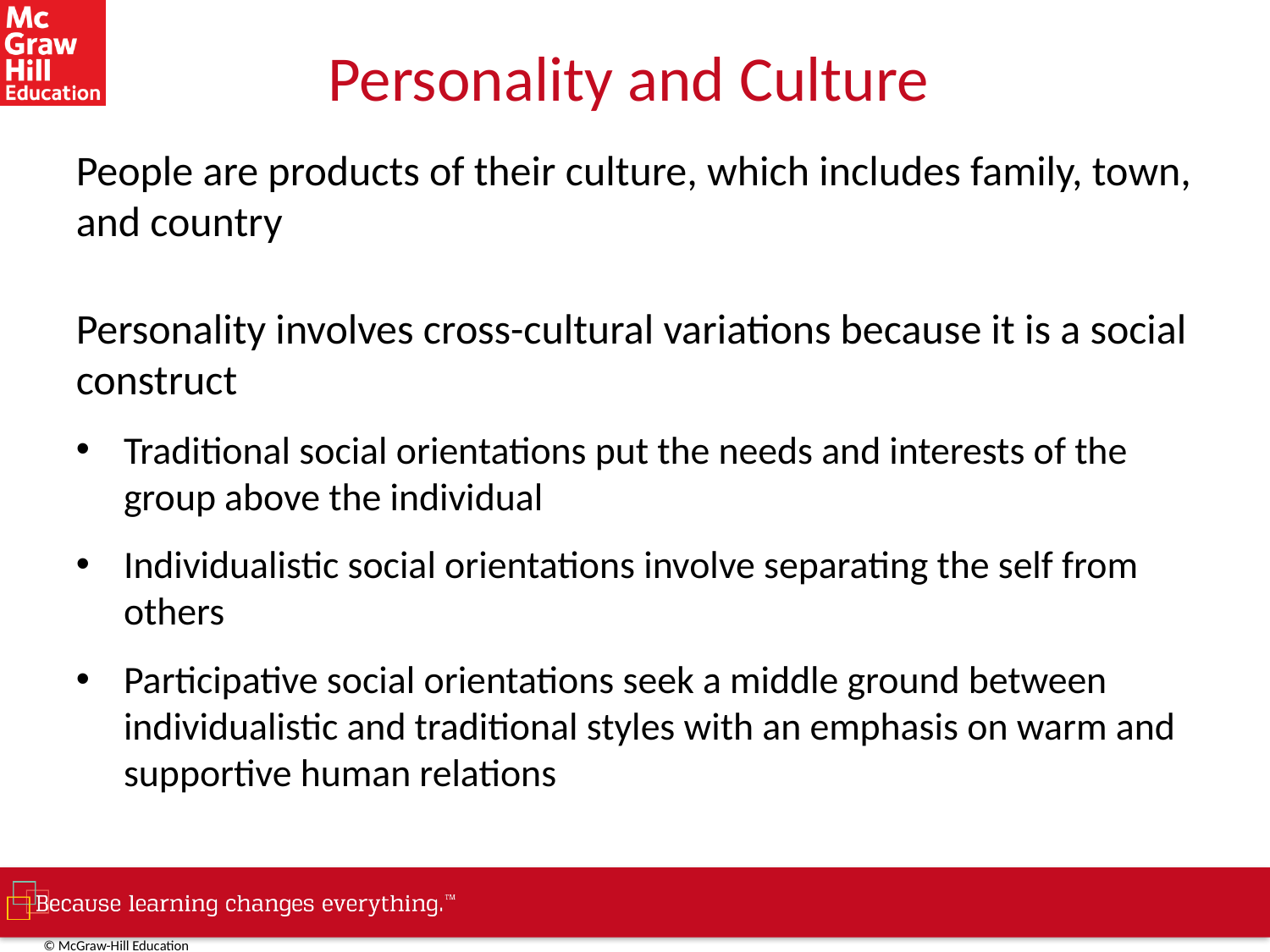

# Personality and Culture
People are products of their culture, which includes family, town, and country

Personality involves cross-cultural variations because it is a social construct
Traditional social orientations put the needs and interests of the group above the individual
Individualistic social orientations involve separating the self from others
Participative social orientations seek a middle ground between individualistic and traditional styles with an emphasis on warm and supportive human relations